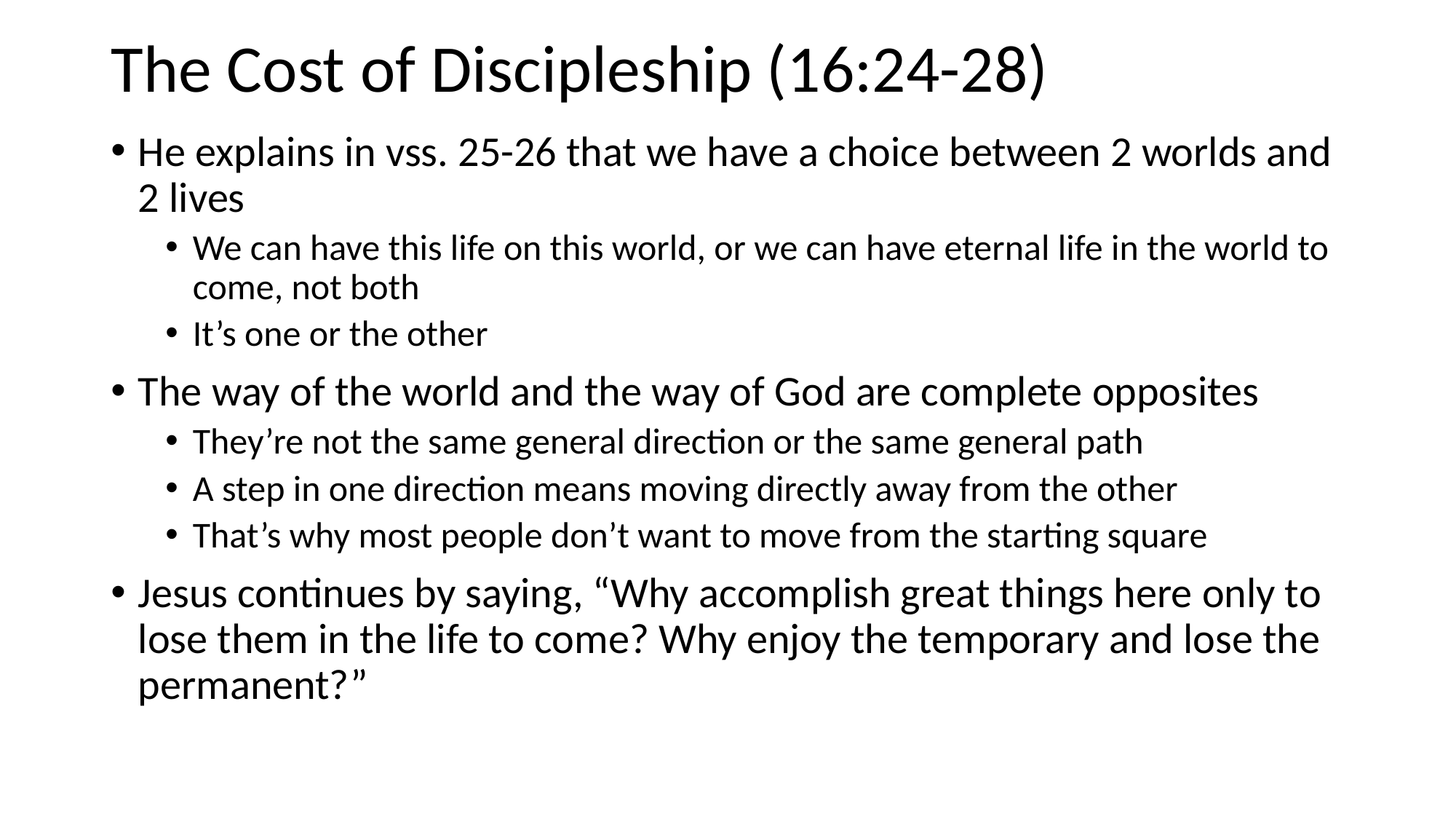

# The Cost of Discipleship (16:24-28)
He explains in vss. 25-26 that we have a choice between 2 worlds and 2 lives
We can have this life on this world, or we can have eternal life in the world to come, not both
It’s one or the other
The way of the world and the way of God are complete opposites
They’re not the same general direction or the same general path
A step in one direction means moving directly away from the other
That’s why most people don’t want to move from the starting square
Jesus continues by saying, “Why accomplish great things here only to lose them in the life to come? Why enjoy the temporary and lose the permanent?”